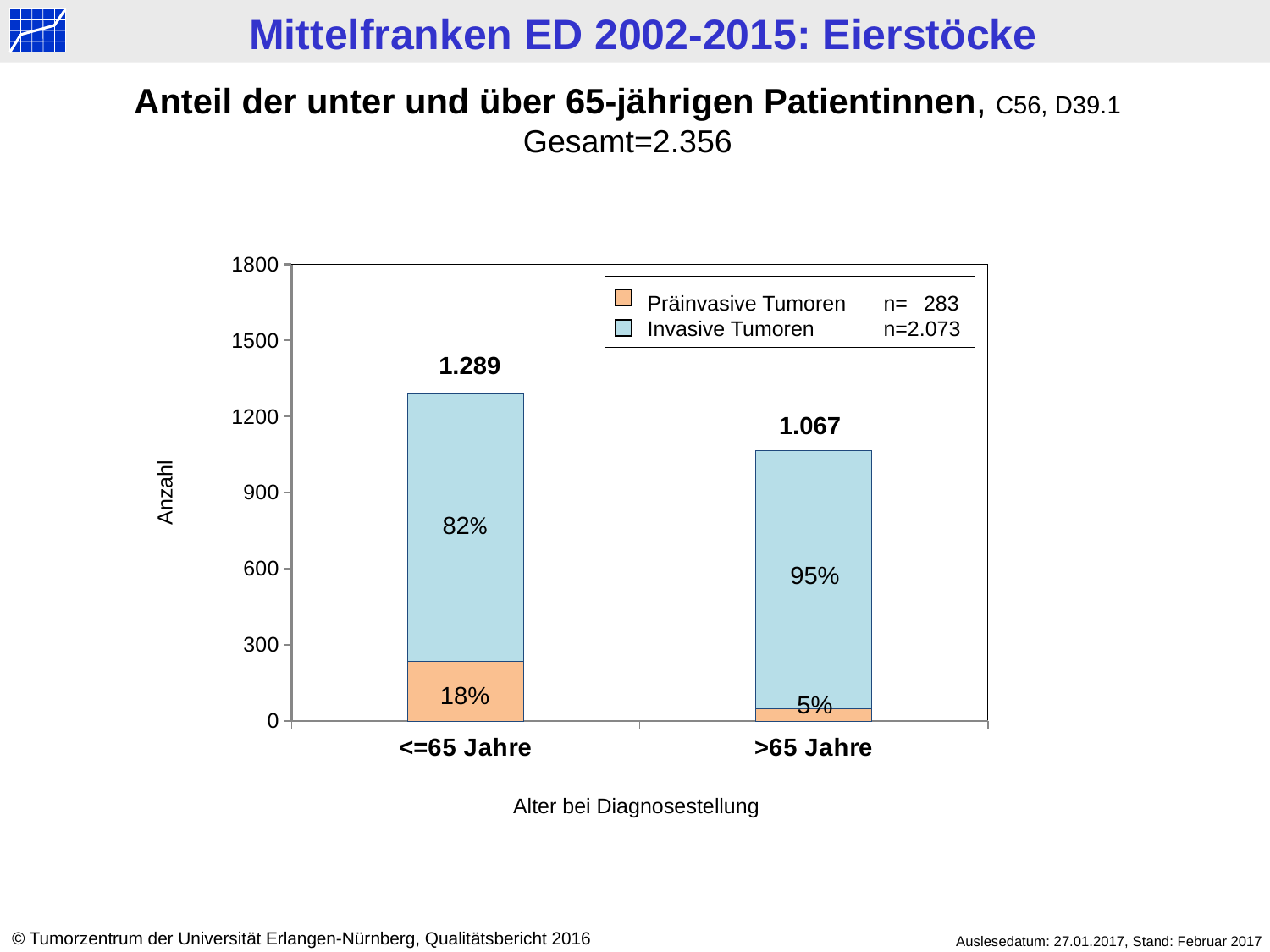

Anteil der unter und über 65-jährigen Patientinnen, C56, D39.1
Gesamt=2.356

### Chart

| Category | D39.1 | C56 |
|---|---|---|
| <=65 Jahre | 234.0 | 1055.0 |
| >65 Jahre | 49.0 | 1018.0 |
Präinvasive Tumoren	n=	283
Invasive Tumoren 		n=	2.073

1.289
1.067
Anzahl
82%
95%
18%
5%
Alter bei Diagnosestellung